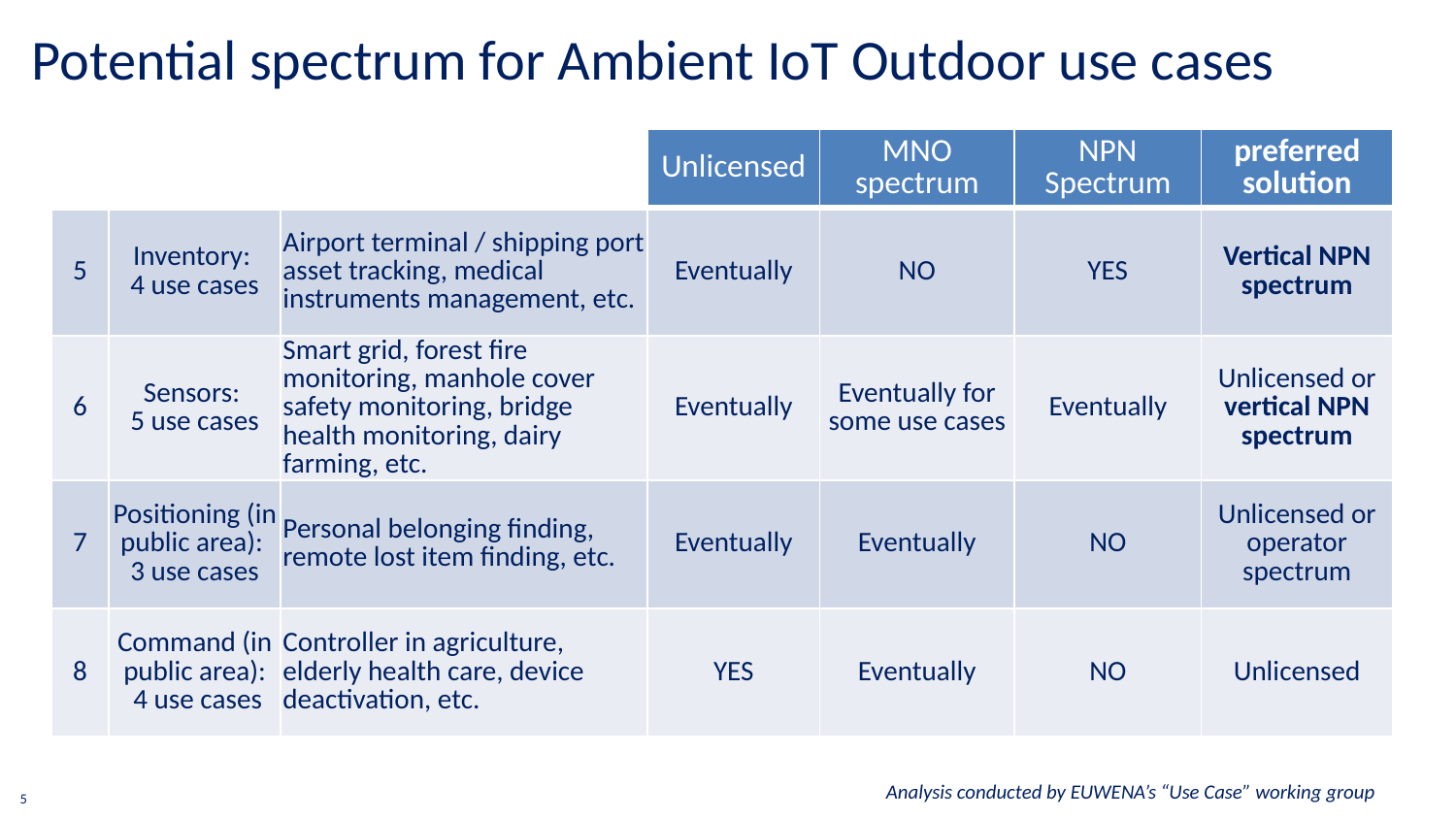

Potential spectrum for Ambient IoT Outdoor use cases
|  |  |  | Unlicensed | MNO spectrum | NPN Spectrum | preferred solution |
| --- | --- | --- | --- | --- | --- | --- |
| 5 | Inventory: 4 use cases | Airport terminal / shipping port asset tracking, medical instruments management, etc. | Eventually | NO | YES | Vertical NPN spectrum |
| 6 | Sensors: 5 use cases | Smart grid, forest fire monitoring, manhole cover safety monitoring, bridge health monitoring, dairy farming, etc. | Eventually | Eventually for some use cases | Eventually | Unlicensed or vertical NPN spectrum |
| 7 | Positioning (in public area): 3 use cases | Personal belonging finding, remote lost item finding, etc. | Eventually | Eventually | NO | Unlicensed or operator spectrum |
| 8 | Command (in public area): 4 use cases | Controller in agriculture, elderly health care, device deactivation, etc. | YES | Eventually | NO | Unlicensed |
Analysis conducted by EUWENA’s “Use Case” working group